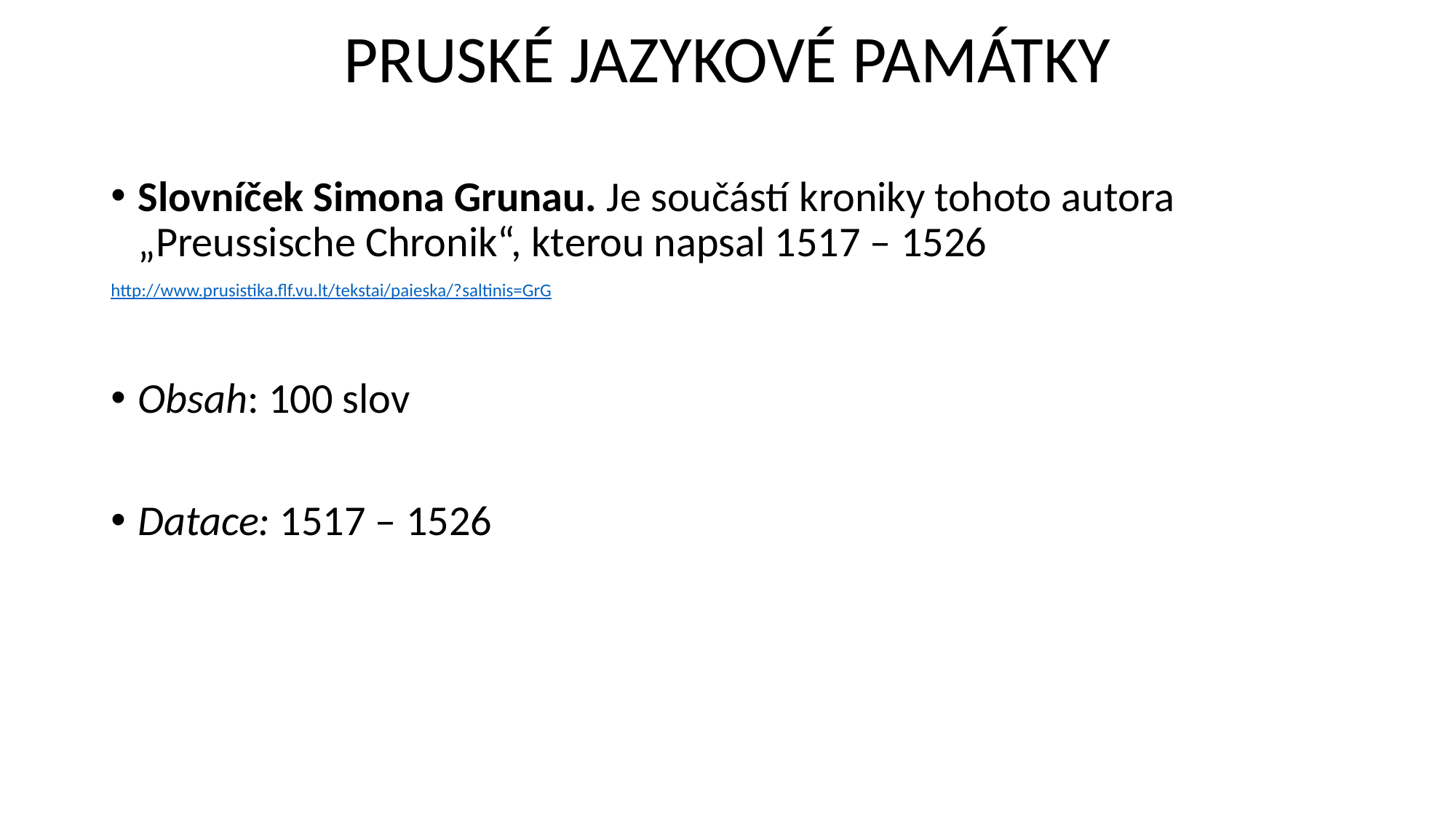

# PRUSKÉ JAZYKOVÉ PAMÁTKY

Slovníček Simona Grunau. Je součástí kroniky tohoto autora „Preussische Chronik“, kterou napsal 1517 – 1526
http://www.prusistika.flf.vu.lt/tekstai/paieska/?saltinis=GrG

Obsah: 100 slov

Datace: 1517 – 1526